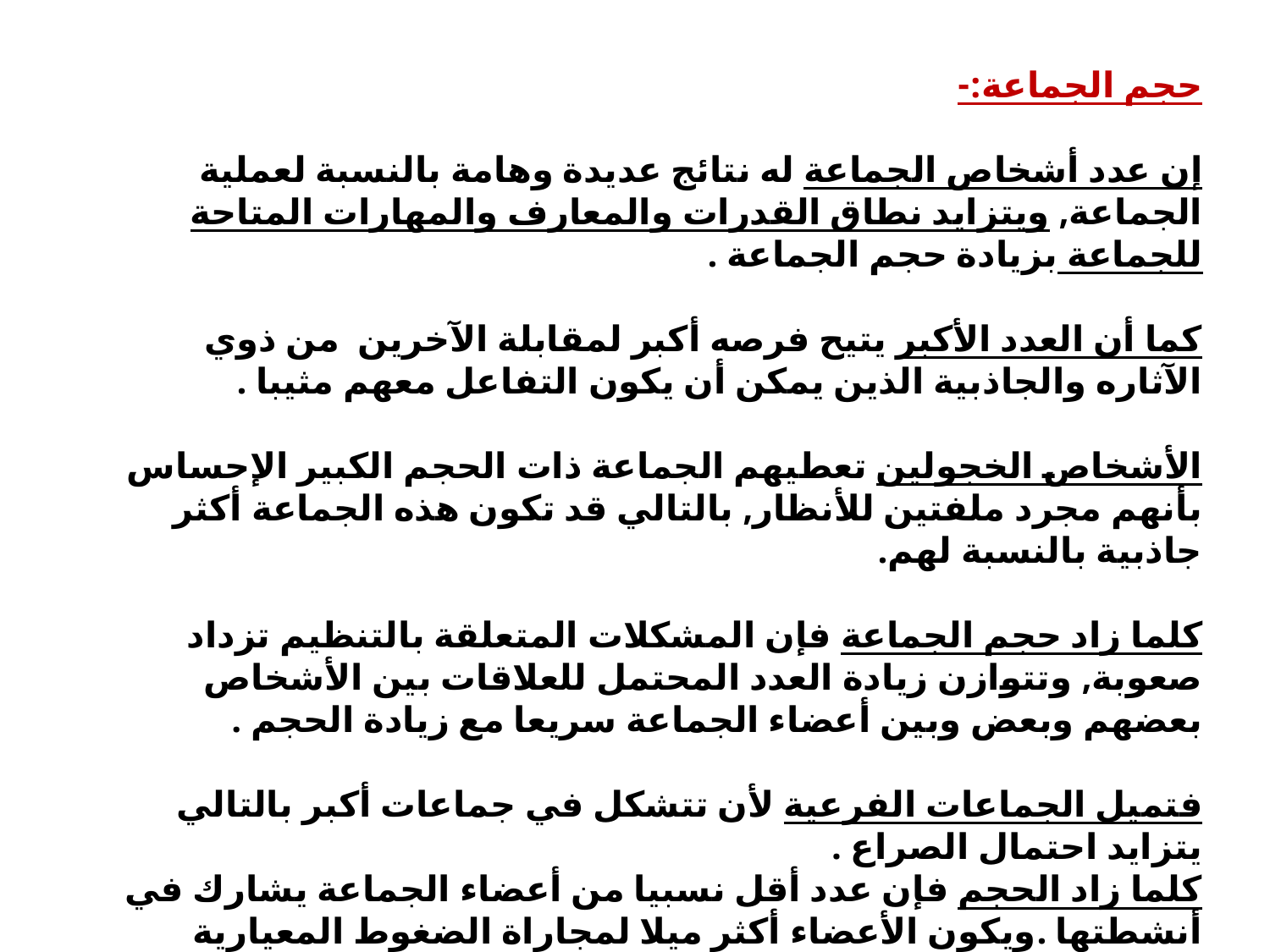

حجم الجماعة:-

إن عدد أشخاص الجماعة له نتائج عديدة وهامة بالنسبة لعملية الجماعة, ويتزايد نطاق القدرات والمعارف والمهارات المتاحة للجماعة بزيادة حجم الجماعة .

كما أن العدد الأكبر يتيح فرصه أكبر لمقابلة الآخرين  من ذوي الآثاره والجاذبية الذين يمكن أن يكون التفاعل معهم مثيبا .

الأشخاص الخجولين تعطيهم الجماعة ذات الحجم الكبير الإحساس بأنهم مجرد ملفتين للأنظار, بالتالي قد تكون هذه الجماعة أكثر جاذبية بالنسبة لهم.

كلما زاد حجم الجماعة فإن المشكلات المتعلقة بالتنظيم تزداد صعوبة, وتتوازن زيادة العدد المحتمل للعلاقات بين الأشخاص بعضهم وبعض وبين أعضاء الجماعة سريعا مع زيادة الحجم .

فتميل الجماعات الفرعية لأن تتشكل في جماعات أكبر بالتالي يتزايد احتمال الصراع .
كلما زاد الحجم فإن عدد أقل نسبيا من أعضاء الجماعة يشارك في أنشطتها .ويكون الأعضاء أكثر ميلا لمجاراة الضغوط المعيارية للجماعة .

إن حجم الجماعة له أثارة الإيجابية والسلبية على عملية الجماعة .
الحجم الأمثل للجماعة هو خمسة أفراد إلا أنه يعتمد على عمل الجماعة وتكوينها وعلى عوامل أخرى .